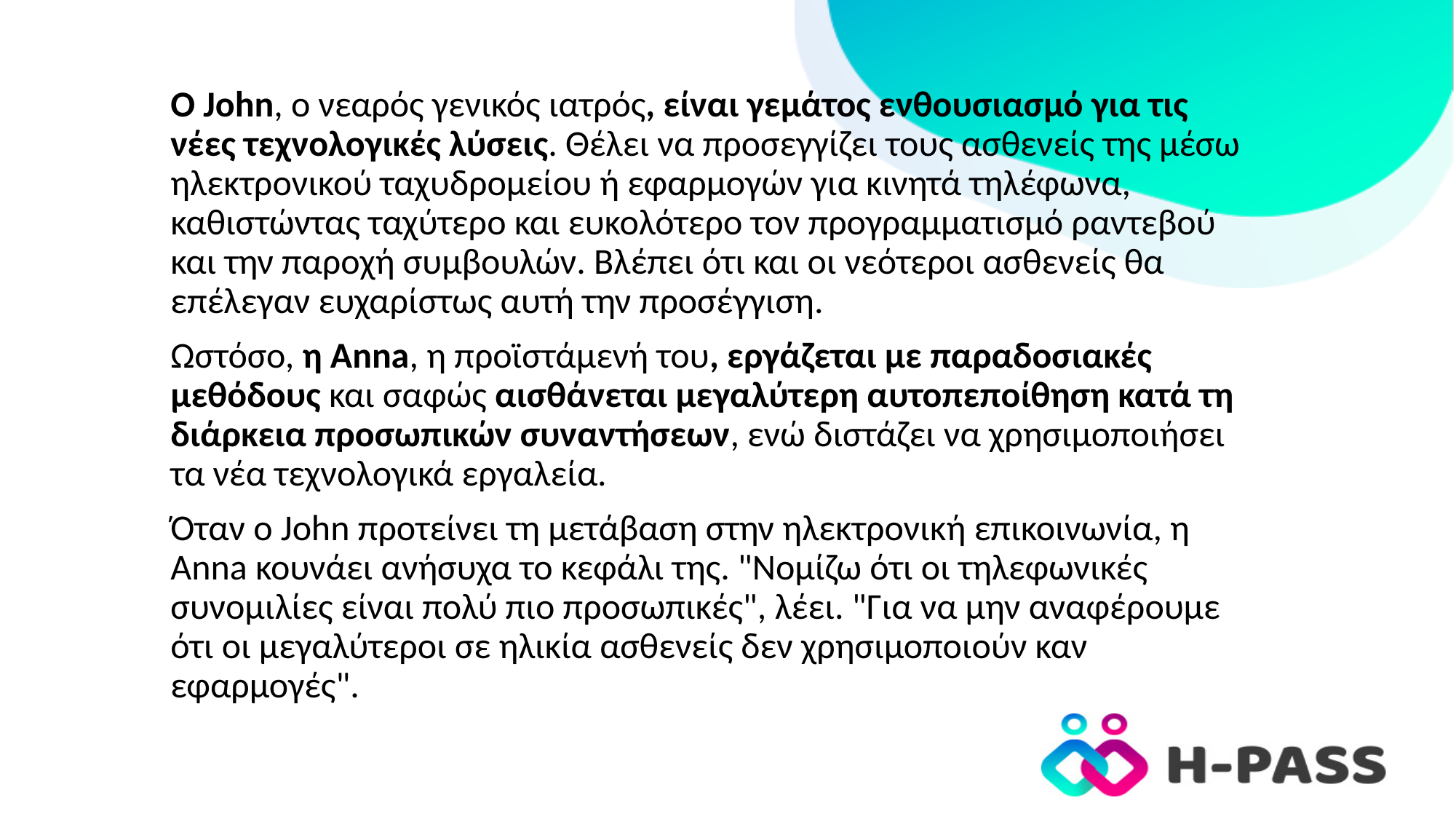

#
Ο John, ο νεαρός γενικός ιατρός, είναι γεμάτος ενθουσιασμό για τις νέες τεχνολογικές λύσεις. Θέλει να προσεγγίζει τους ασθενείς της μέσω ηλεκτρονικού ταχυδρομείου ή εφαρμογών για κινητά τηλέφωνα, καθιστώντας ταχύτερο και ευκολότερο τον προγραμματισμό ραντεβού και την παροχή συμβουλών. Βλέπει ότι και οι νεότεροι ασθενείς θα επέλεγαν ευχαρίστως αυτή την προσέγγιση.
Ωστόσο, η Anna, η προϊστάμενή του, εργάζεται με παραδοσιακές μεθόδους και σαφώς αισθάνεται μεγαλύτερη αυτοπεποίθηση κατά τη διάρκεια προσωπικών συναντήσεων, ενώ διστάζει να χρησιμοποιήσει τα νέα τεχνολογικά εργαλεία.
Όταν ο John προτείνει τη μετάβαση στην ηλεκτρονική επικοινωνία, η Anna κουνάει ανήσυχα το κεφάλι της. "Νομίζω ότι οι τηλεφωνικές συνομιλίες είναι πολύ πιο προσωπικές", λέει. "Για να μην αναφέρουμε ότι οι μεγαλύτεροι σε ηλικία ασθενείς δεν χρησιμοποιούν καν εφαρμογές".